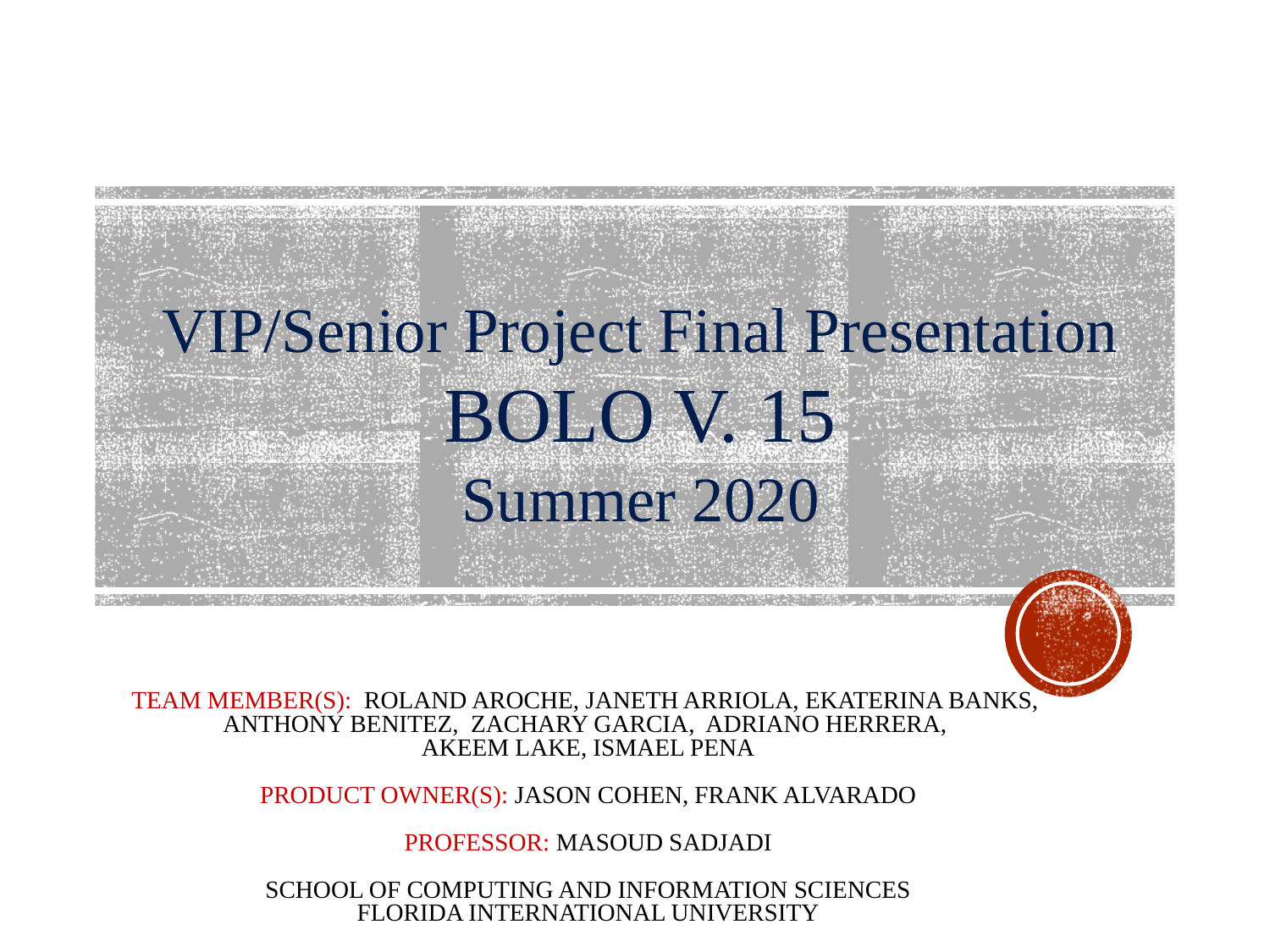

VIP/Senior Project Final Presentation
BOLO V. 15
Summer 2020

# TEAM MEMBER(S):  ROLAND AROCHE, JANETH ARRIOLA, EKATERINA BANKS, ANTHONY BENITEZ,  ZACHARY GARCIA,  ADRIANO HERRERA, AKEEM LAKE, ISMAEL PENA PRODUCT OWNER(S): JASON COHEN, FRANK ALVARADO PROFESSOR: MASOUD SADJADI SCHOOL OF COMPUTING AND INFORMATION SCIENCES FLORIDA INTERNATIONAL UNIVERSITY